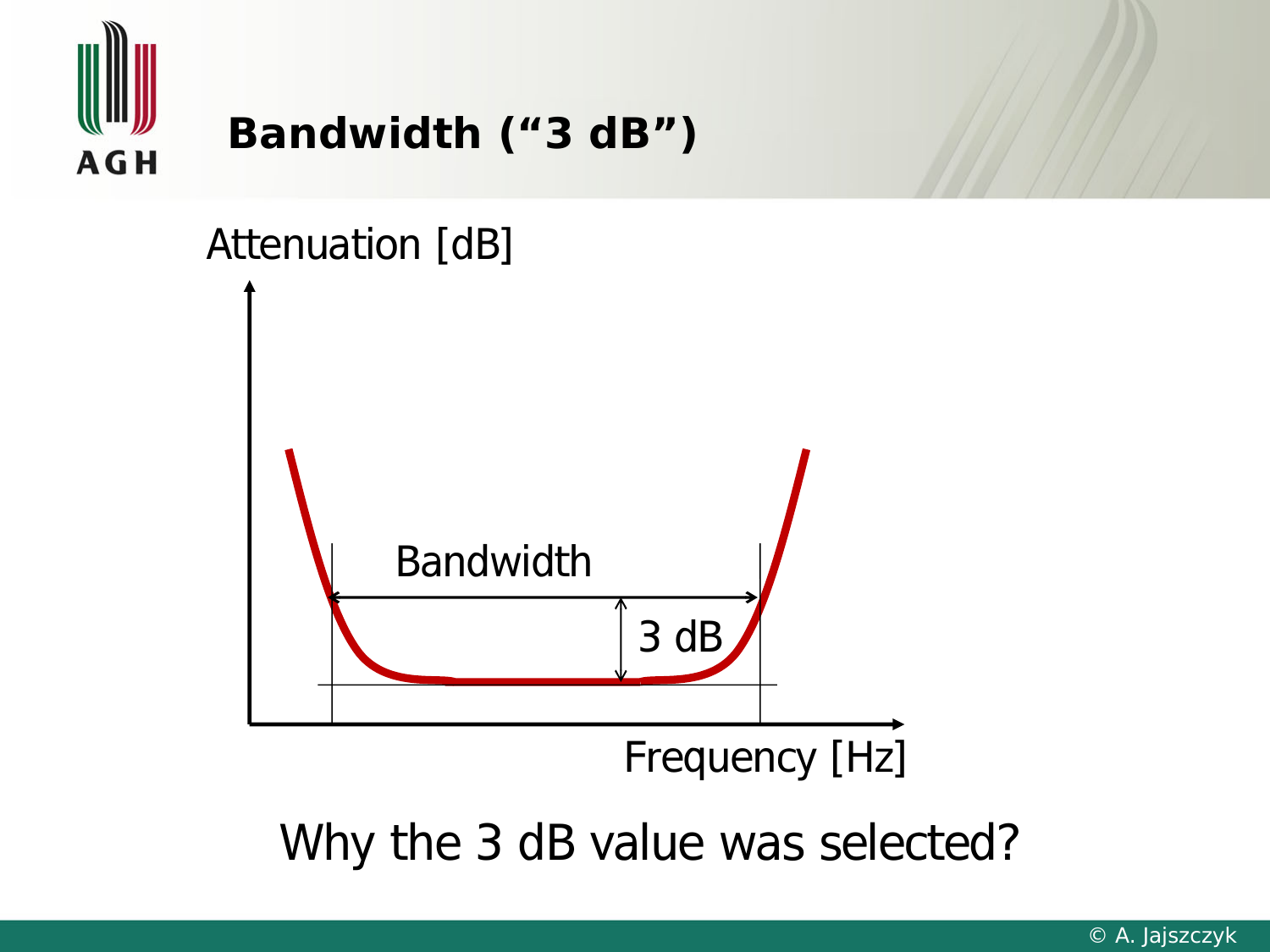

# Bandwidth (“3 dB”)
Attenuation [dB]

Frequency [Hz]

Bandwidth

3 dB

Why the 3 dB value was selected?